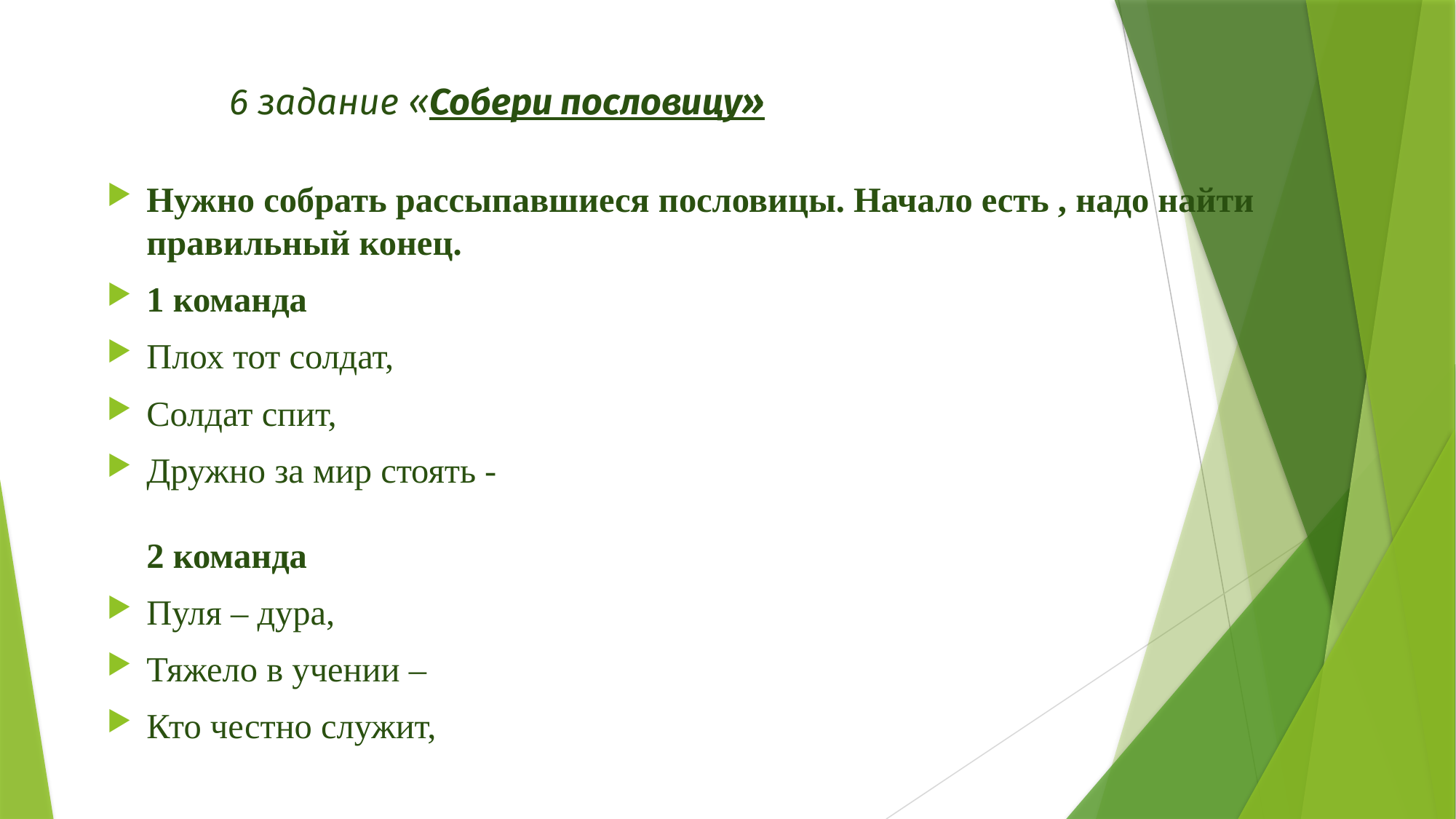

# 6 задание «Собери пословицу»
Нужно собрать рассыпавшиеся пословицы. Начало есть , надо найти правильный конец.
1 команда
Плох тот солдат,
Солдат спит,
Дружно за мир стоять -
2 команда
Пуля – дура,
Тяжело в учении –
Кто честно служит,